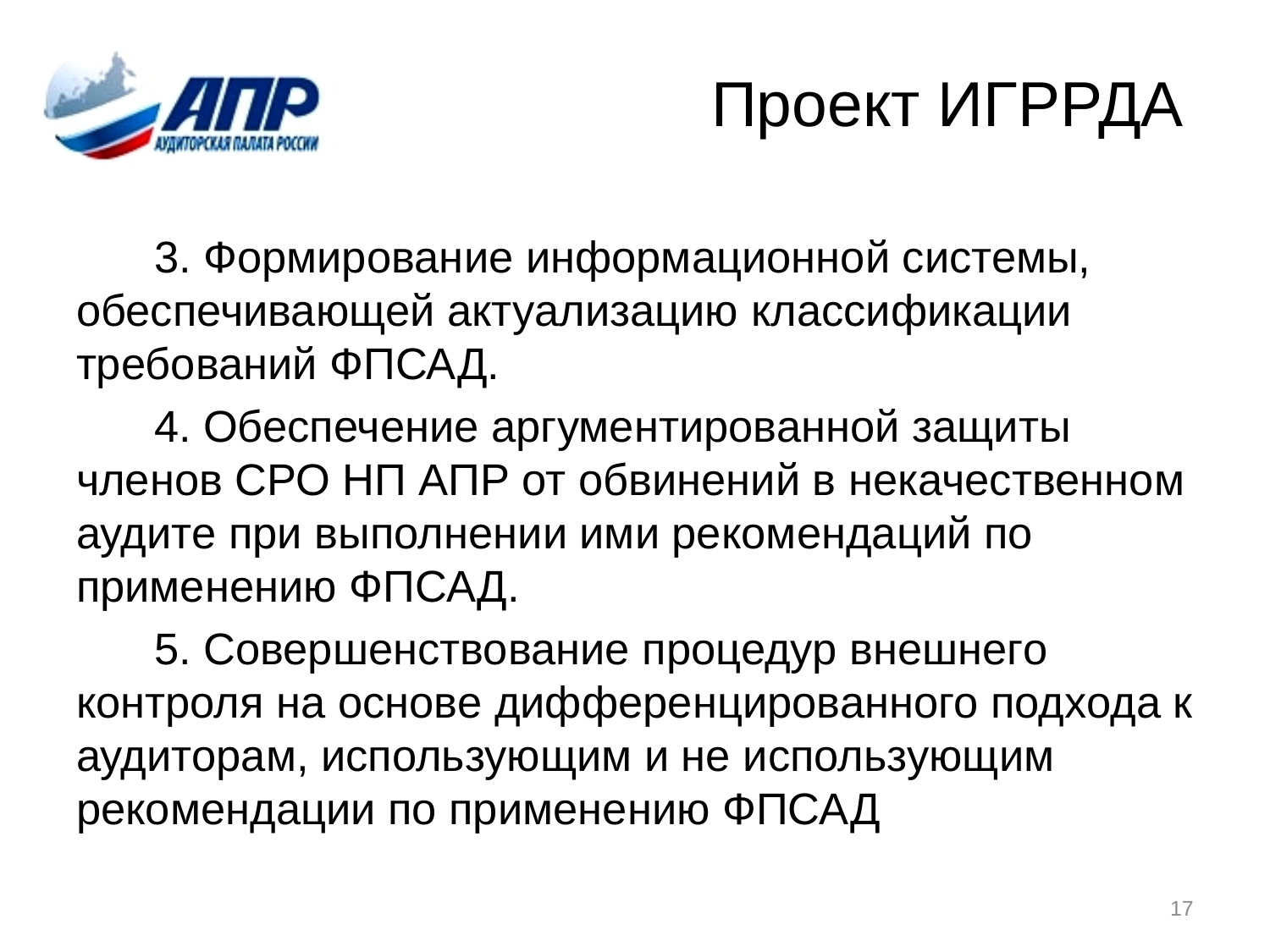

# Проект ИГРРДА
3. Формирование информационной системы, обеспечивающей актуализацию классификации требований ФПСАД.
4. Обеспечение аргументированной защиты членов СРО НП АПР от обвинений в некачественном аудите при выполнении ими рекомендаций по применению ФПСАД.
5. Совершенствование процедур внешнего контроля на основе дифференцированного подхода к аудиторам, использующим и не использующим рекомендации по применению ФПСАД

17